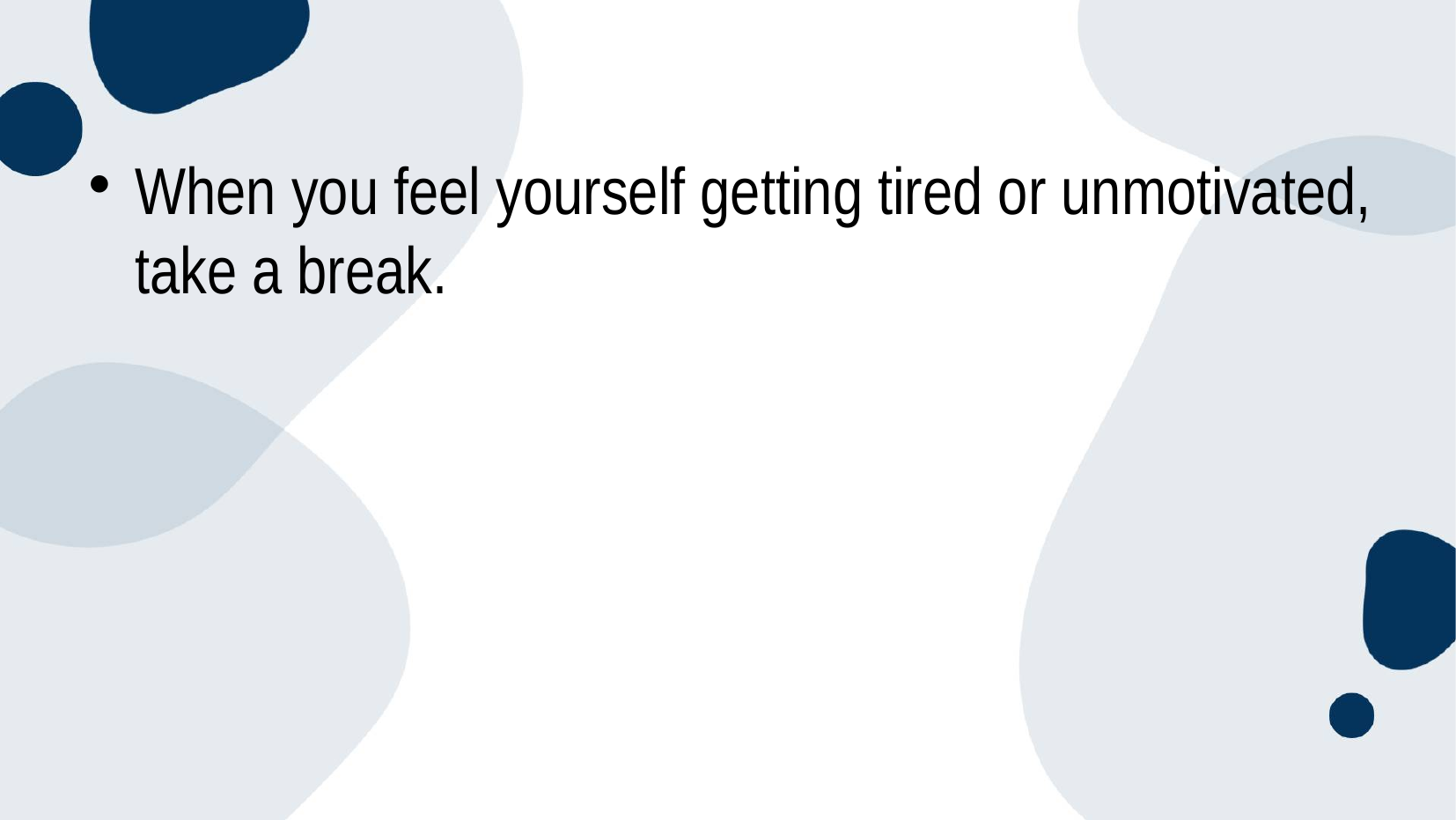

When you feel yourself getting tired or unmotivated, take a break.